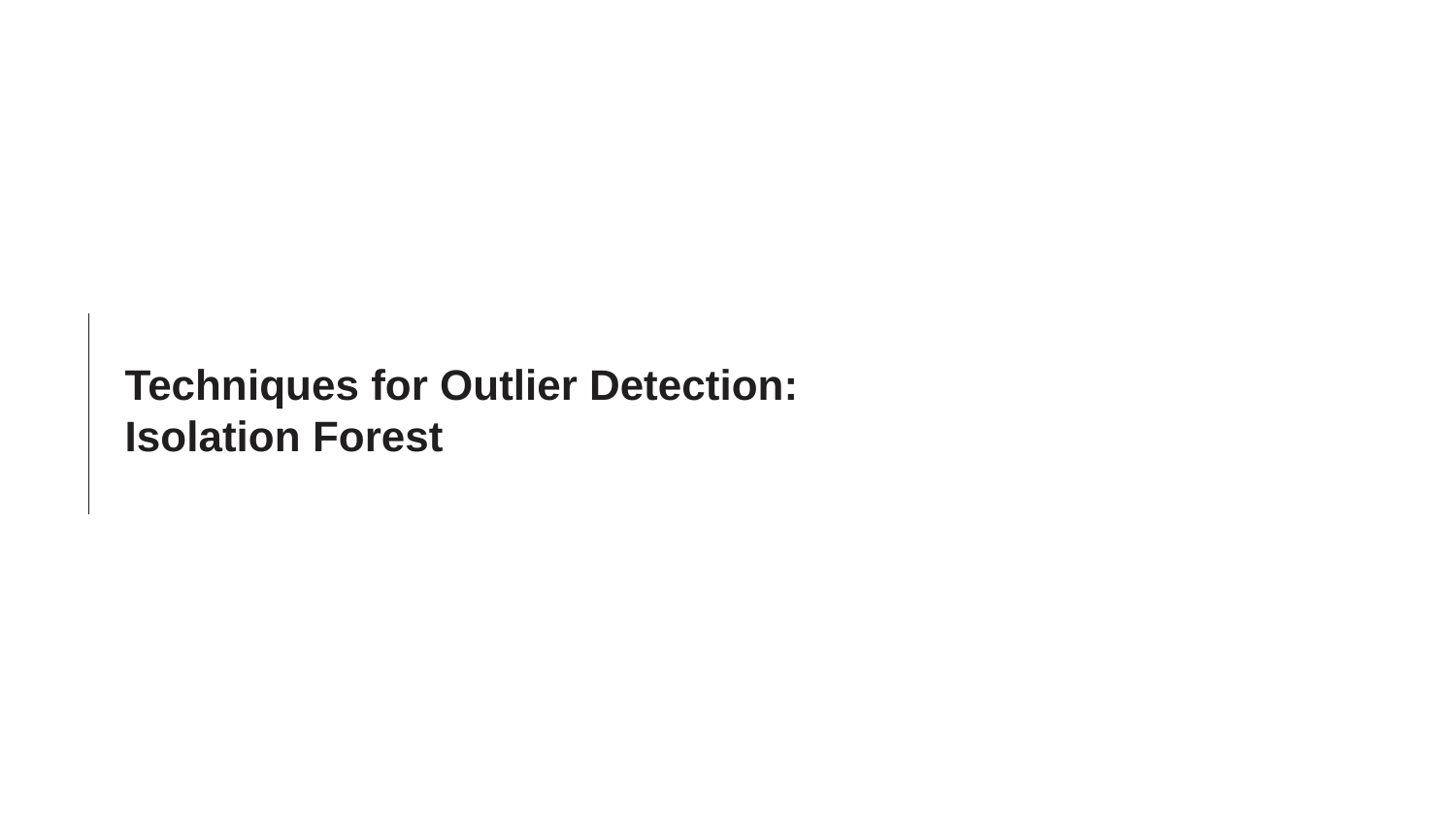

# Techniques for Outlier Detection: Isolation Forest